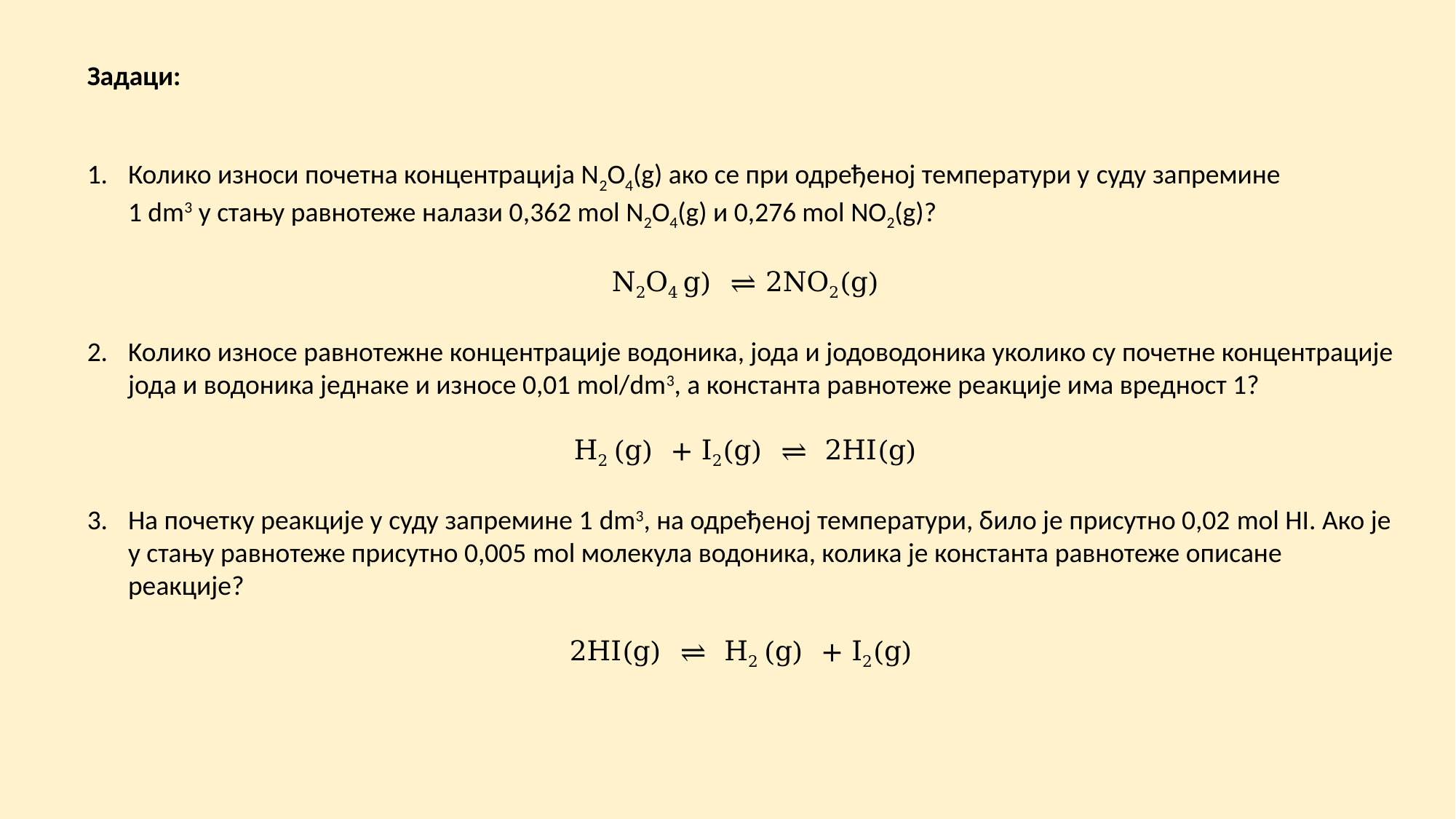

Задаци:

Колико износи почетна концентрација N2O4(g) ако се при одређеној температури у суду запремине
1 dm3 у стању равнотеже налази 0,362 mol N2О4(g) и 0,276 mol NО2(g)?

N2O4 g)  ⇌ 2NO2(g)

Koлико износе равнотежне концентрације водоника, јода и јодоводоника уколико су почетне концентрације јода и водоника једнаке и износе 0,01 mol/dm3, a константа равнотеже реакције има вредност 1?

H2 (g)  + I2(g)  ⇌  2HI(g)

На почетку реакције у суду запремине 1 dm3, на одређеној температури, било је присутно 0,02 mol HI. Aко је у стању равнотеже присутно 0,005 mol молекула водоника, колика је константа равнотеже описане реакције?
2HI(g)  ⇌  H2 (g)  + I2(g)